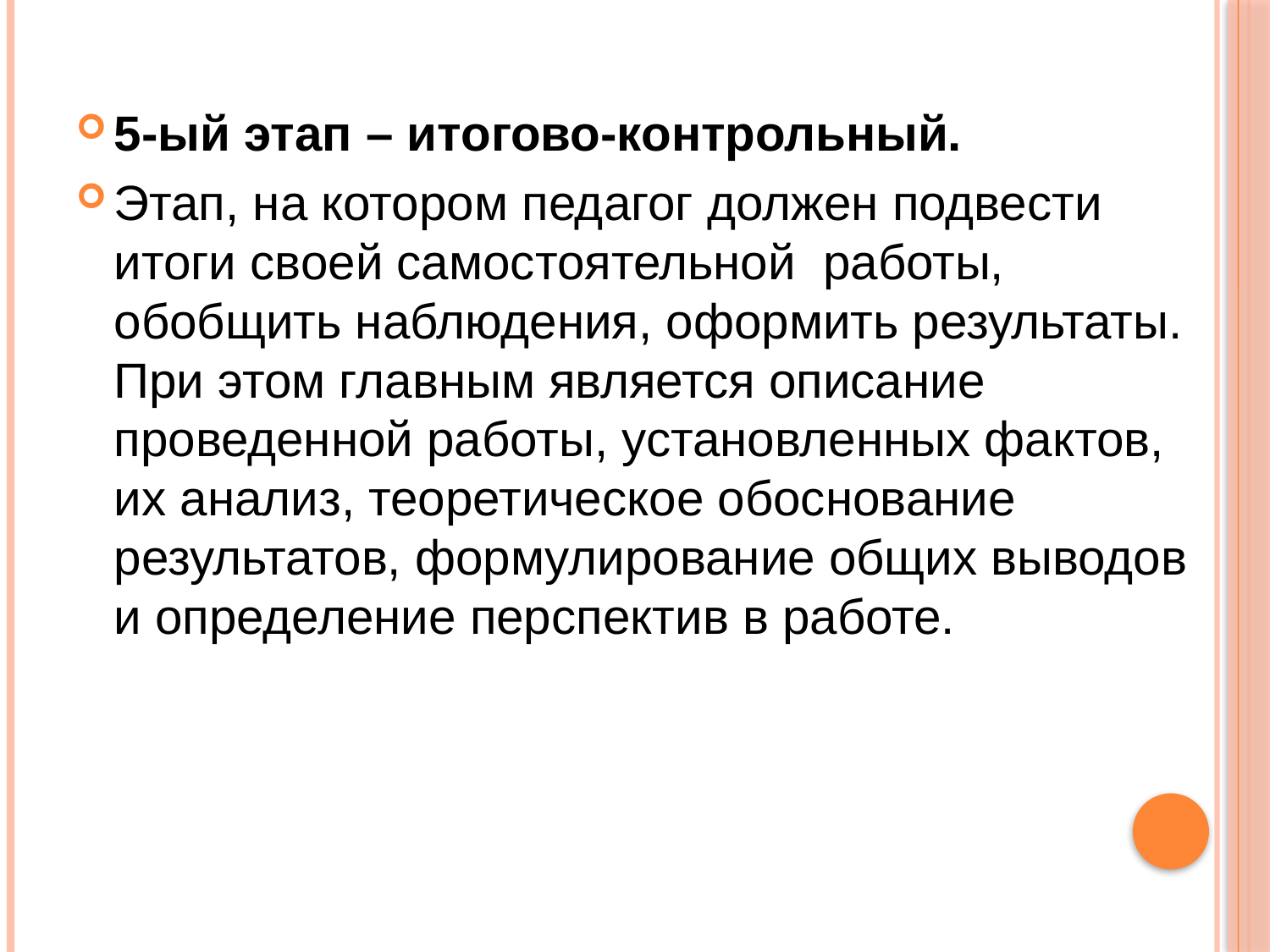

5-ый этап – итогово-контрольный.
Этап, на котором педагог должен подвести итоги своей самостоятельной  работы, обобщить наблюдения, оформить результаты. При этом главным является описание проведенной работы, установленных фактов, их анализ, теоретическое обоснование результатов, формулирование общих выводов и определение перспектив в работе.